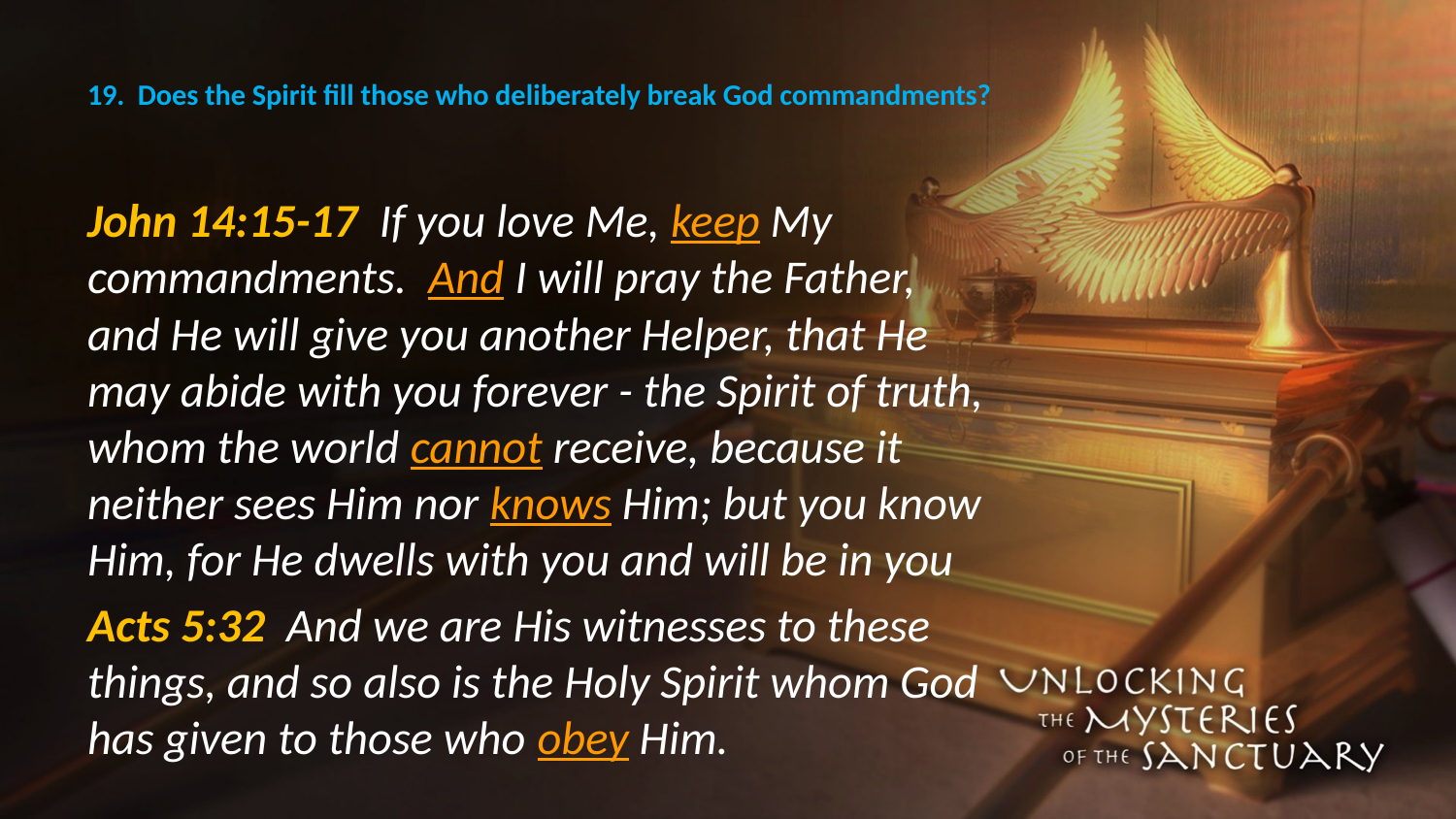

# 19.  Does the Spirit fill those who deliberately break God commandments?
John 14:15-17  If you love Me, keep My commandments.  And I will pray the Father, and He will give you another Helper, that He may abide with you forever - the Spirit of truth, whom the world cannot receive, because it neither sees Him nor knows Him; but you know Him, for He dwells with you and will be in you
Acts 5:32  And we are His witnesses to these things, and so also is the Holy Spirit whom God has given to those who obey Him.